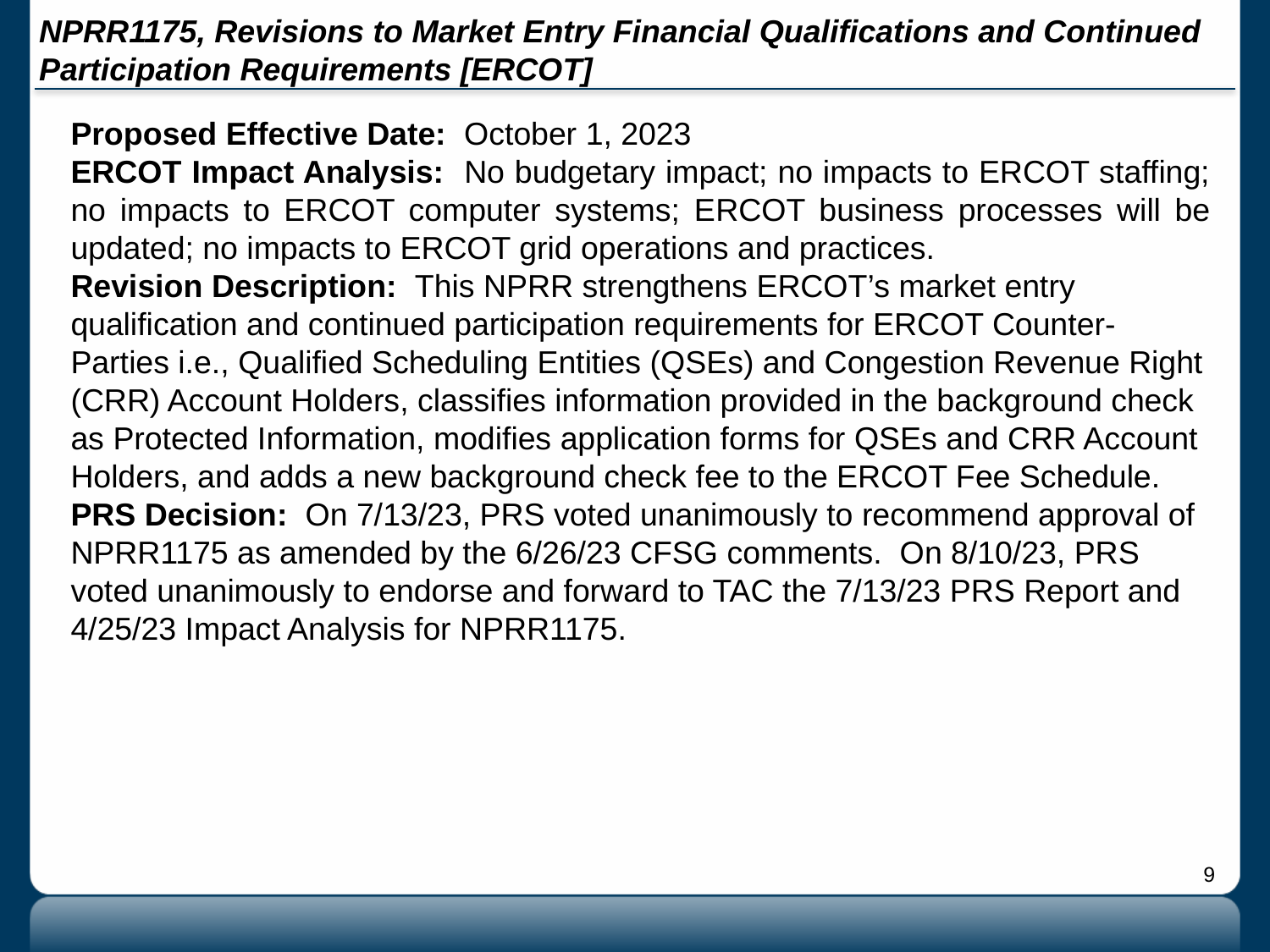

# NPRR1175, Revisions to Market Entry Financial Qualifications and Continued Participation Requirements [ERCOT]
Proposed Effective Date:  October 1, 2023
ERCOT Impact Analysis:  No budgetary impact; no impacts to ERCOT staffing; no impacts to ERCOT computer systems; ERCOT business processes will be updated; no impacts to ERCOT grid operations and practices.
Revision Description:  This NPRR strengthens ERCOT’s market entry qualification and continued participation requirements for ERCOT Counter-Parties i.e., Qualified Scheduling Entities (QSEs) and Congestion Revenue Right (CRR) Account Holders, classifies information provided in the background check as Protected Information, modifies application forms for QSEs and CRR Account Holders, and adds a new background check fee to the ERCOT Fee Schedule.
PRS Decision:  On 7/13/23, PRS voted unanimously to recommend approval of NPRR1175 as amended by the 6/26/23 CFSG comments.  On 8/10/23, PRS voted unanimously to endorse and forward to TAC the 7/13/23 PRS Report and 4/25/23 Impact Analysis for NPRR1175.